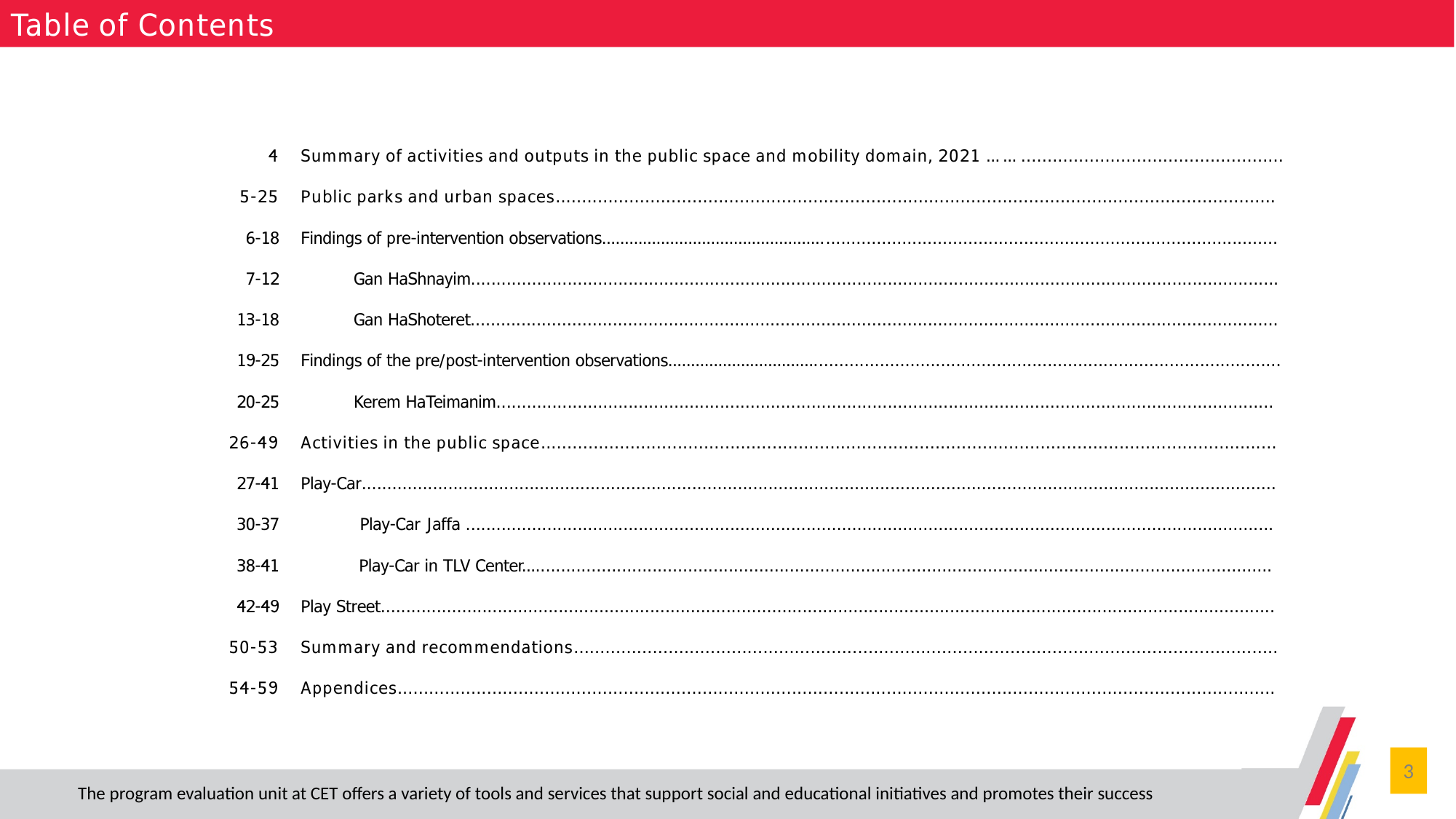

Table of Contents
| 4 | Summary of activities and outputs in the public space and mobility domain, 2021 …….................................................. |
| --- | --- |
| 5-25 | Public parks and urban spaces......................................................................................................................................... |
| 6-18 | Findings of pre-intervention observations………………………………………….......................................................................................... |
| 7-12 | Gan HaShnayim............................................................................................................................................................... |
| 13-18 | Gan HaShoteret............................................................................................................................................................... |
| 19-25 | Findings of the pre/post-intervention observations……………………………........................................................................................... |
| 20-25 | Kerem HaTeimanim......................................................................................................................................................... |
| 26-49 | Activities in the public space............................................................................................................................................ |
| 27-41 | Play-Car.................................................................................................................................................................................... |
| 30-37 | Play-Car Jaffa ............................................................................................................................................................... |
| 38-41 | Play-Car in TLV Center…................................................................................................................................................. |
| 42-49 | Play Street................................................................................................................................................................................ |
| 50-53 | Summary and recommendations...................................................................................................................................... |
| 54-59 | Appendices....................................................................................................................................................................... |
3